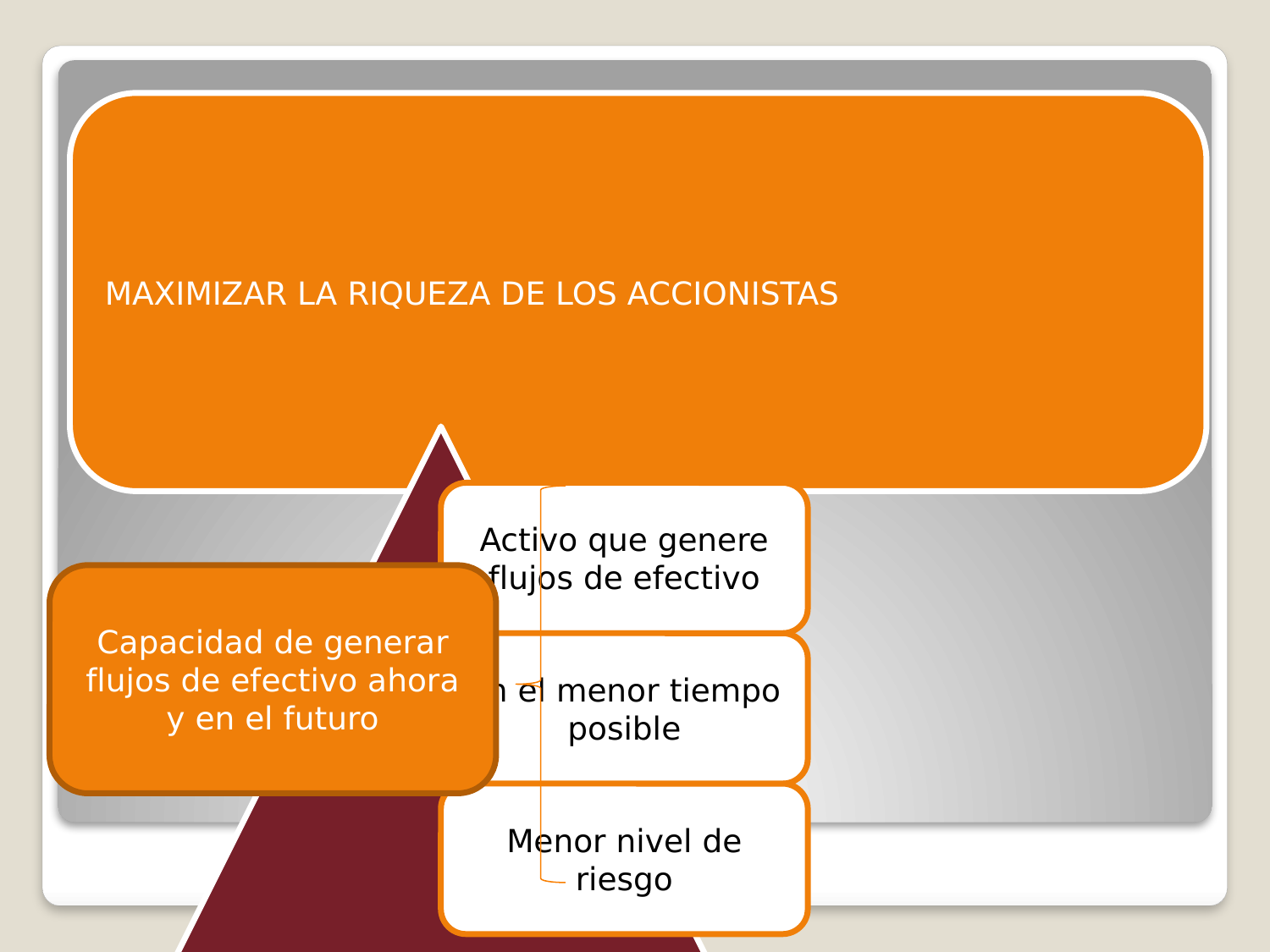

# OBJETIVO DE LAS FINANZAS
MAXIMIZAR LA RIQUEZA DE LOS ACCIONISTAS
Activo que genere flujos de efectivo
Menor nivel de riesgo

Capacidad de generar flujos de efectivo ahora y en el futuro